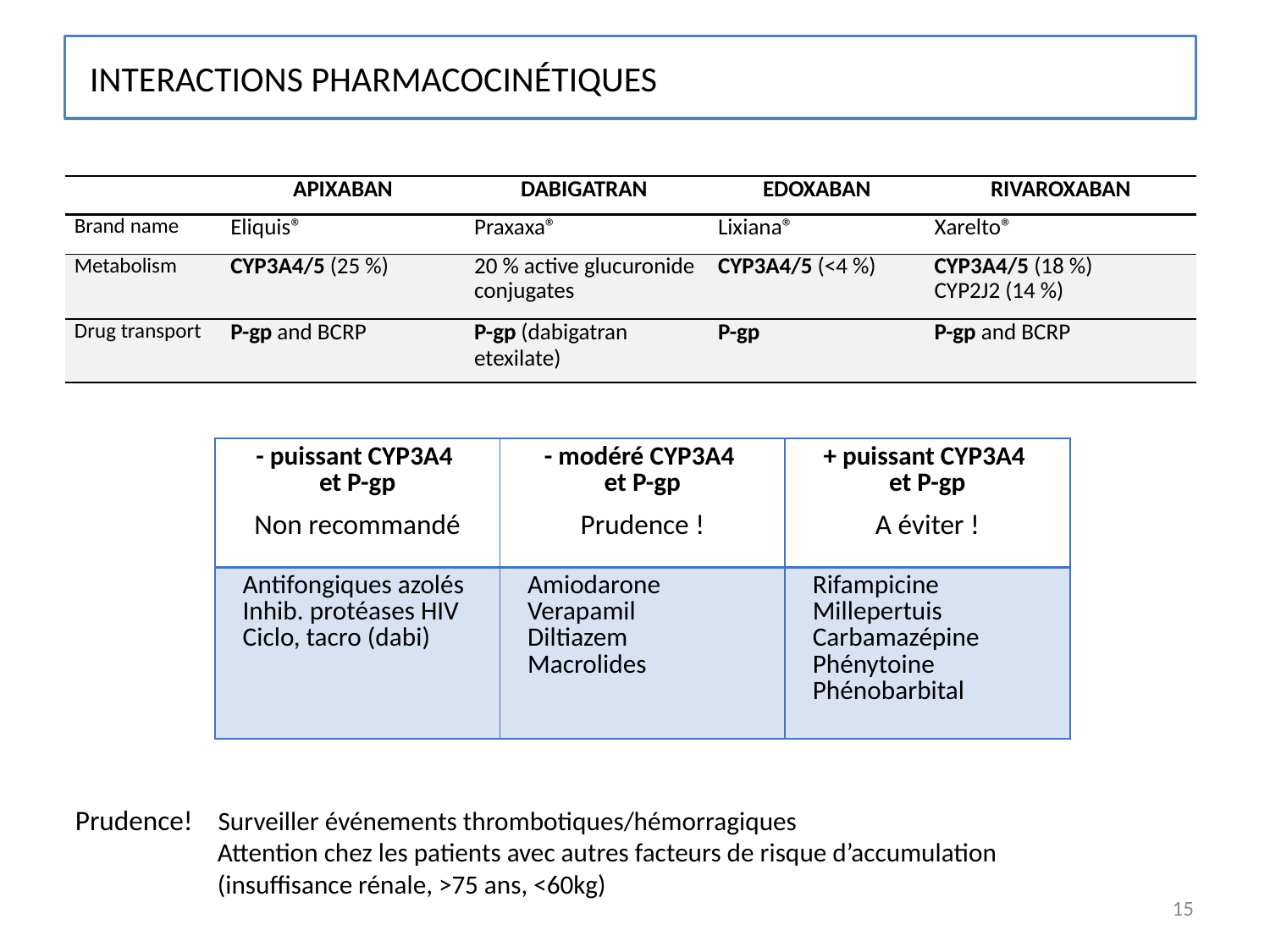

interactions pharmacocinétiques
|  | apixaban | dabigatran | EDOXABAN | Rivaroxaban |
| --- | --- | --- | --- | --- |
| Brand name | Eliquis® | Praxaxa® | Lixiana® | Xarelto® |
| Metabolism | CYP3A4/5 (25 %) | 20 % active glucuronide conjugates | CYP3A4/5 (<4 %) | CYP3A4/5 (18 %) CYP2J2 (14 %) |
| Drug transport | P-gp and BCRP | P-gp (dabigatran etexilate) | P-gp | P-gp and BCRP |
| - puissant CYP3A4 et P-gp Non recommandé | - modéré CYP3A4 et P-gp Prudence ! | + puissant CYP3A4 et P-gp A éviter ! |
| --- | --- | --- |
| Antifongiques azolés Inhib. protéases HIV Ciclo, tacro (dabi) | Amiodarone Verapamil Diltiazem Macrolides | Rifampicine Millepertuis Carbamazépine Phénytoine Phénobarbital |
Prudence!    Surveiller événements thrombotiques/hémorragiques
                        Attention chez les patients avec autres facteurs de risque d’accumulation
                        (insuffisance rénale, >75 ans, <60kg)
15